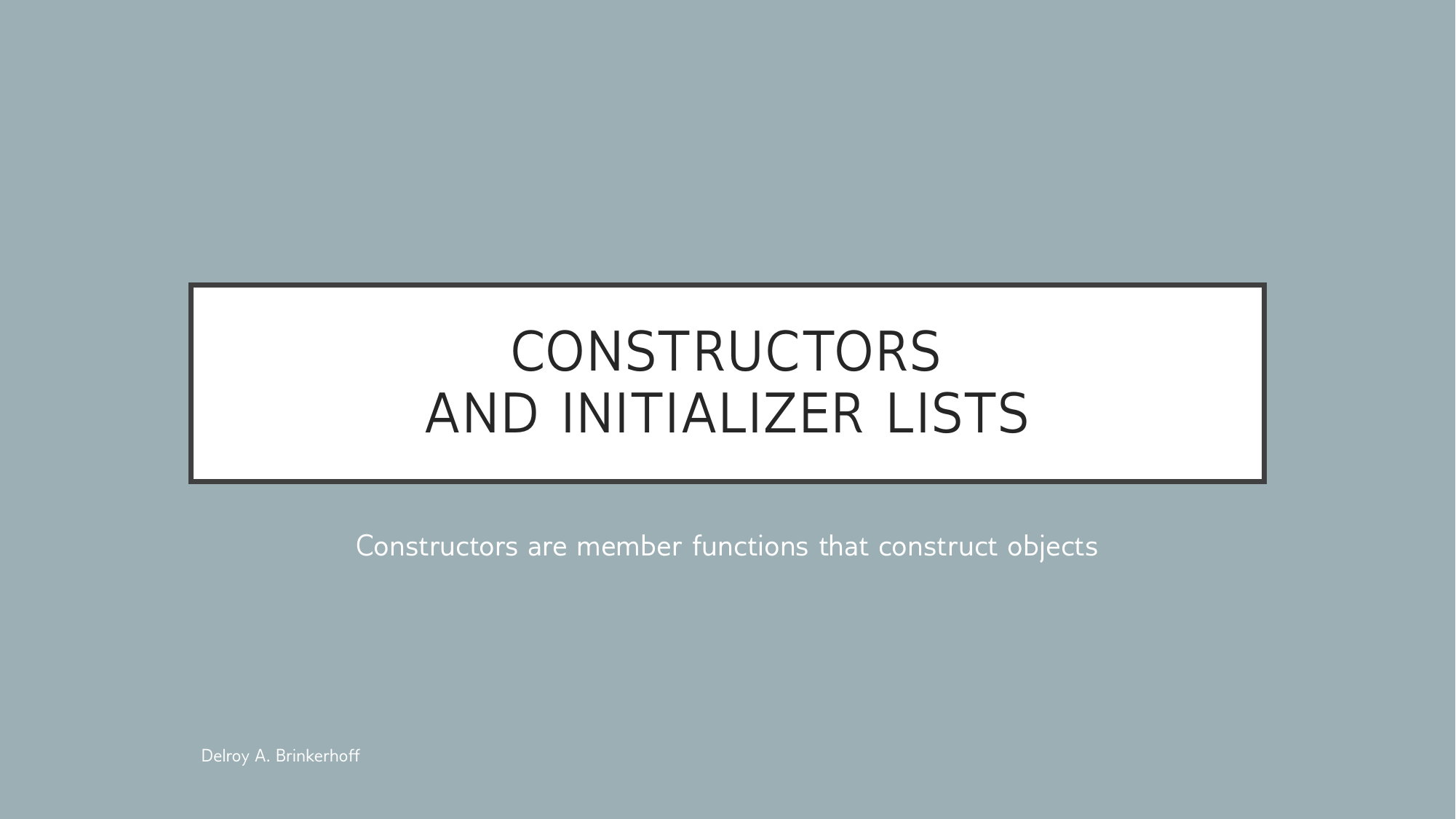

# Constructors and Initializer Lists
Constructors are member functions that construct objects
Delroy A. Brinkerhoff